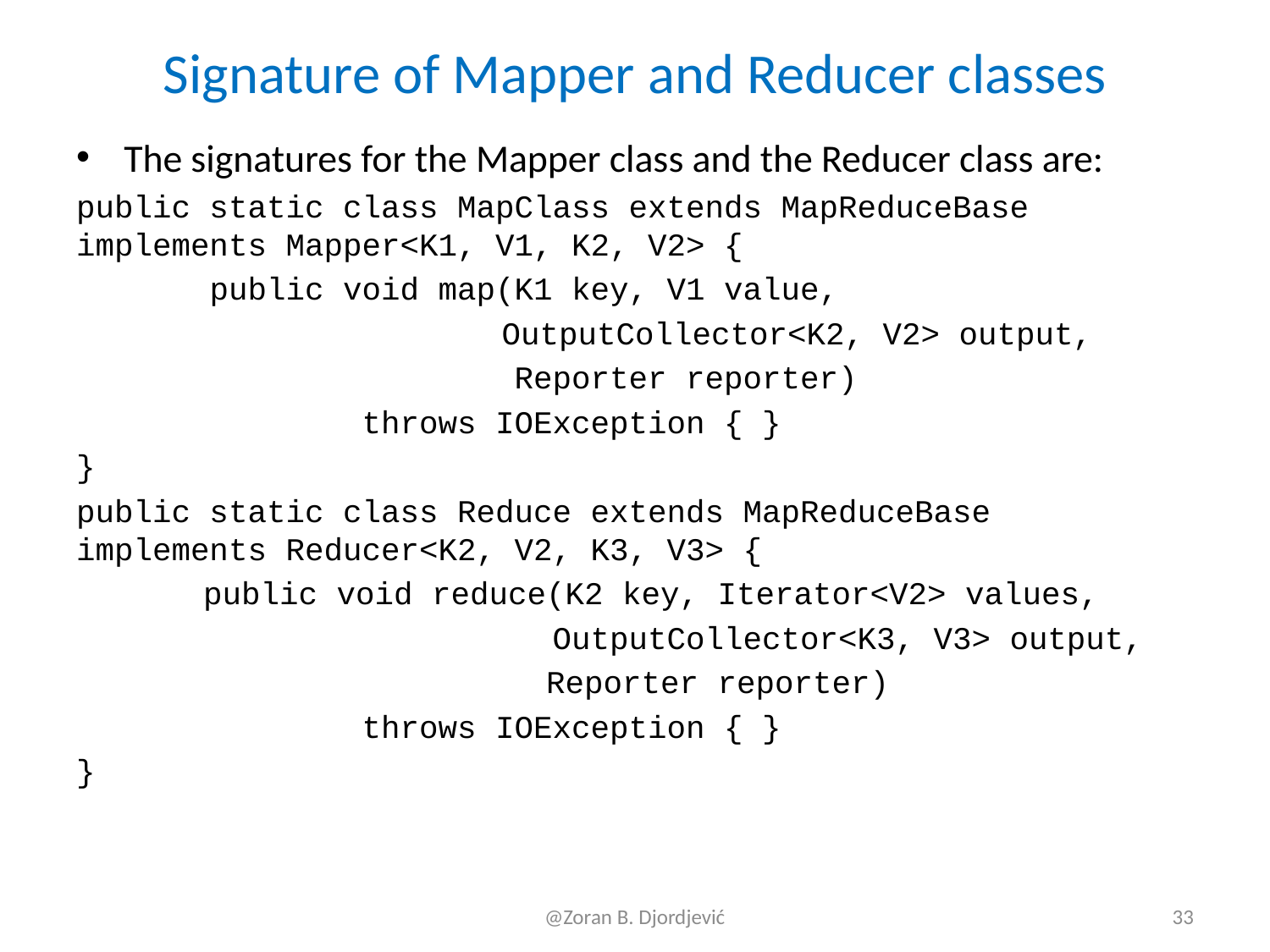

# Signature of Mapper and Reducer classes
The signatures for the Mapper class and the Reducer class are:
public static class MapClass extends MapReduceBase   	implements Mapper<K1, V1, K2, V2> {
       public void map(K1 key, V1 value,
                   OutputCollector<K2, V2> output,
                       Reporter reporter)
               throws IOException { }
}
public static class Reduce extends MapReduceBase     	implements Reducer<K2, V2, K3, V3> {
	public void reduce(K2 key, Iterator<V2> values,
               OutputCollector<K3, V3> output,
	                  Reporter reporter)
               throws IOException { }
}
@Zoran B. Djordjević
33